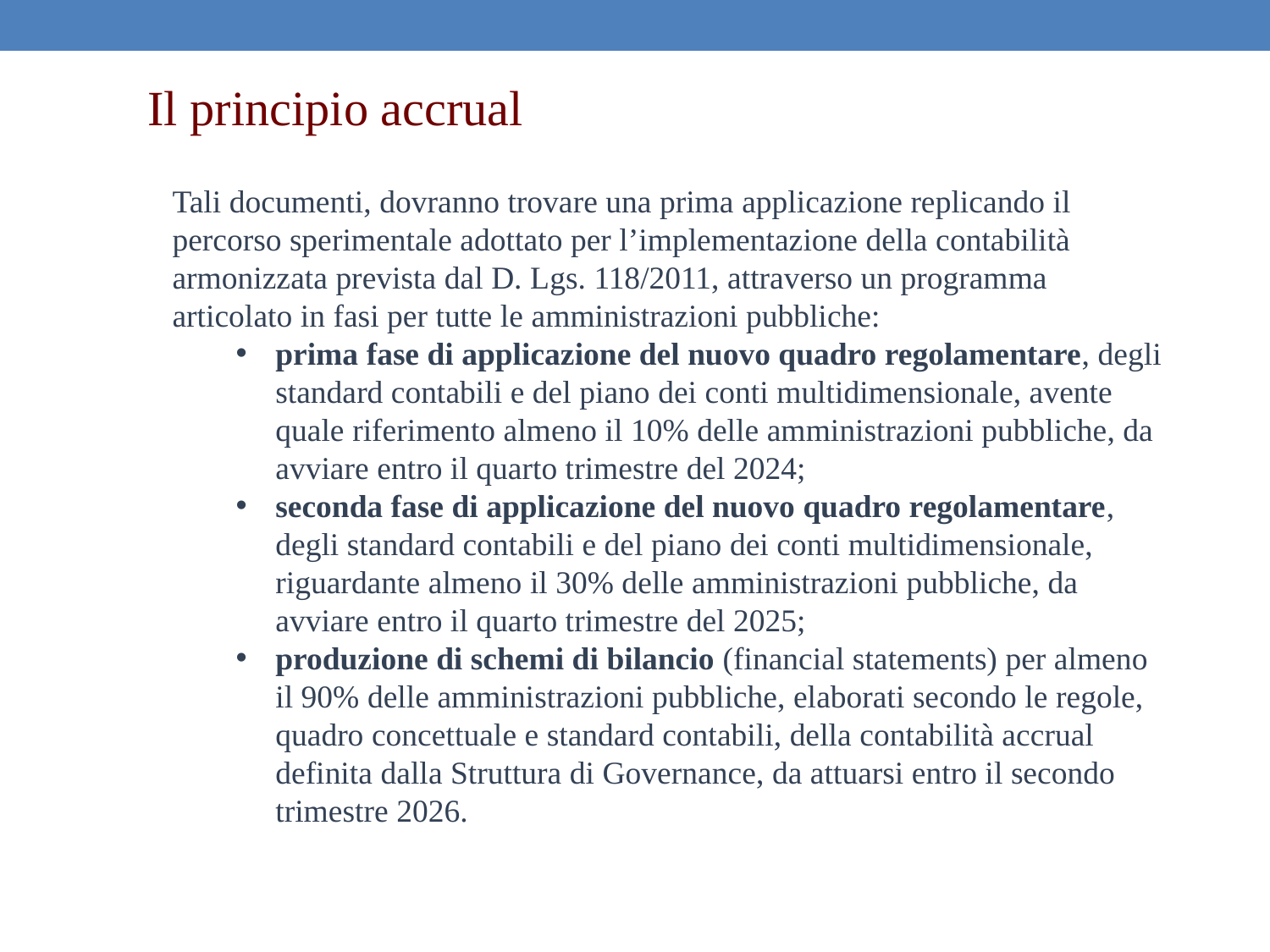

Il principio accrual
Tali documenti, dovranno trovare una prima applicazione replicando il percorso sperimentale adottato per l’implementazione della contabilità armonizzata prevista dal D. Lgs. 118/2011, attraverso un programma articolato in fasi per tutte le amministrazioni pubbliche:
prima fase di applicazione del nuovo quadro regolamentare, degli standard contabili e del piano dei conti multidimensionale, avente quale riferimento almeno il 10% delle amministrazioni pubbliche, da avviare entro il quarto trimestre del 2024;
seconda fase di applicazione del nuovo quadro regolamentare, degli standard contabili e del piano dei conti multidimensionale, riguardante almeno il 30% delle amministrazioni pubbliche, da avviare entro il quarto trimestre del 2025;
produzione di schemi di bilancio (financial statements) per almeno il 90% delle amministrazioni pubbliche, elaborati secondo le regole, quadro concettuale e standard contabili, della contabilità accrual definita dalla Struttura di Governance, da attuarsi entro il secondo trimestre 2026.